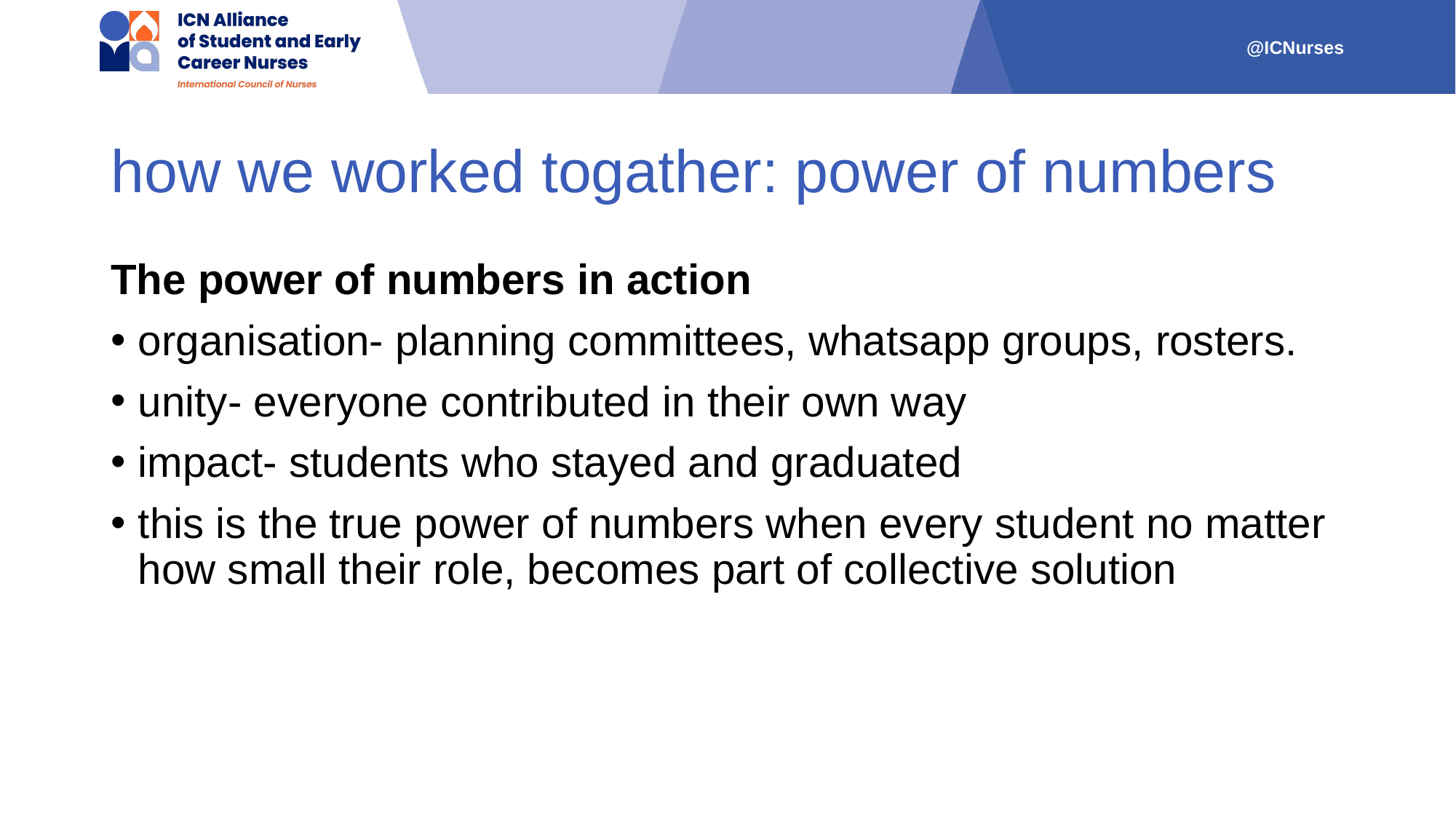

# how we worked togather: power of numbers
The power of numbers in action
organisation- planning committees, whatsapp groups, rosters.
unity- everyone contributed in their own way
impact- students who stayed and graduated
this is the true power of numbers when every student no matter how small their role, becomes part of collective solution